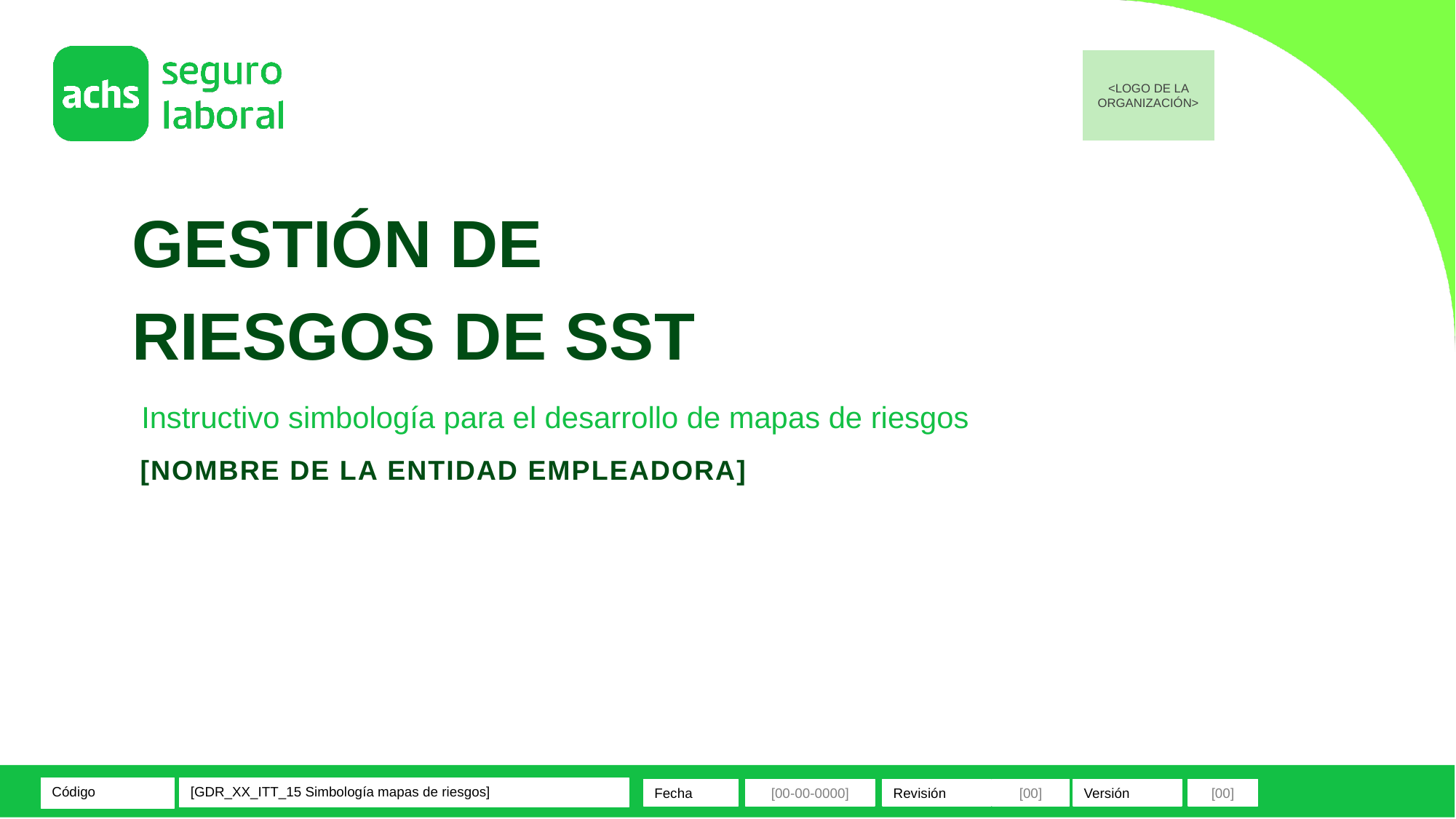

<LOGO DE LA ORGANIZACIÓN>
GESTIÓN DE
RIESGOS DE SST
Instructivo simbología para el desarrollo de mapas de riesgos

[NOMBRE DE LA ENTIDAD EMPLEADORA]

Código

[GDR_XX_ITT_15 Simbología mapas de riesgos]
Fecha
[00-00-0000]
[00]
Versión
[00]
Revisión